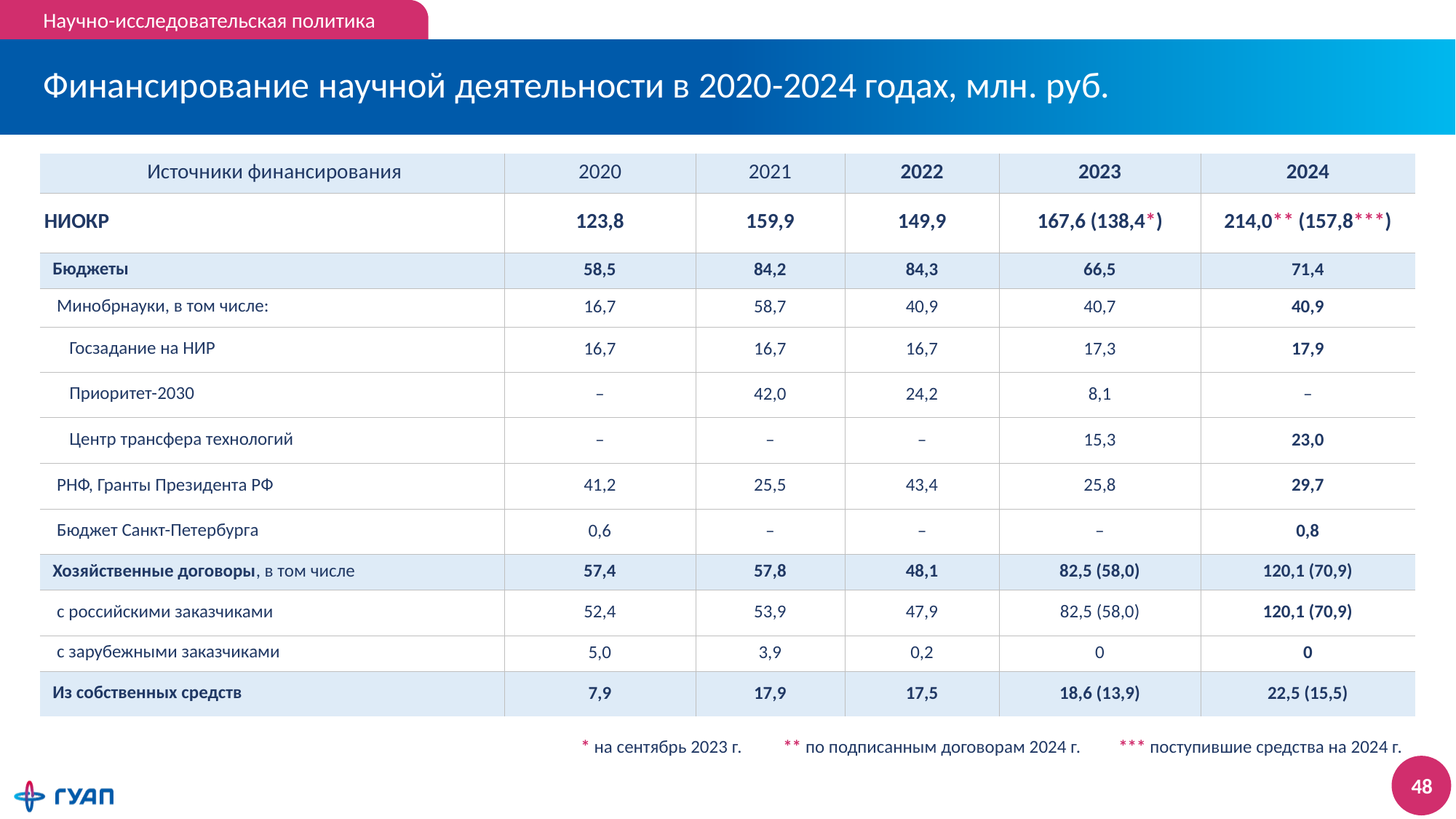

Научно-исследовательская политика

# Финансирование научной деятельности в 2020-2024 годах, млн. руб.
| Источники финансирования | 2020 | 2021 | 2022 | 2023 | 2024 |
| --- | --- | --- | --- | --- | --- |
| НИОКР | 123,8 | 159,9 | 149,9 | 167,6 (138,4\*) | 214,0\*\* (157,8\*\*\*) |
| Бюджеты | 58,5 | 84,2 | 84,3 | 66,5 | 71,4 |
| Минобрнауки, в том числе: | 16,7 | 58,7 | 40,9 | 40,7 | 40,9 |
| Госзадание на НИР | 16,7 | 16,7 | 16,7 | 17,3 | 17,9 |
| Приоритет-2030 | ‒ | 42,0 | 24,2 | 8,1 | ‒ |
| Центр трансфера технологий | ‒ | ‒ | ‒ | 15,3 | 23,0 |
| РНФ, Гранты Президента РФ | 41,2 | 25,5 | 43,4 | 25,8 | 29,7 |
| Бюджет Санкт-Петербурга | 0,6 | ‒ | ‒ | ‒ | 0,8 |
| Хозяйственные договоры, в том числе | 57,4 | 57,8 | 48,1 | 82,5 (58,0) | 120,1 (70,9) |
| с российскими заказчиками | 52,4 | 53,9 | 47,9 | 82,5 (58,0) | 120,1 (70,9) |
| с зарубежными заказчиками | 5,0 | 3,9 | 0,2 | 0 | 0 |
| Из собственных средств | 7,9 | 17,9 | 17,5 | 18,6 (13,9) | 22,5 (15,5) |
* на сентябрь 2023 г.
** по подписанным договорам 2024 г.
*** поступившие средства на 2024 г.